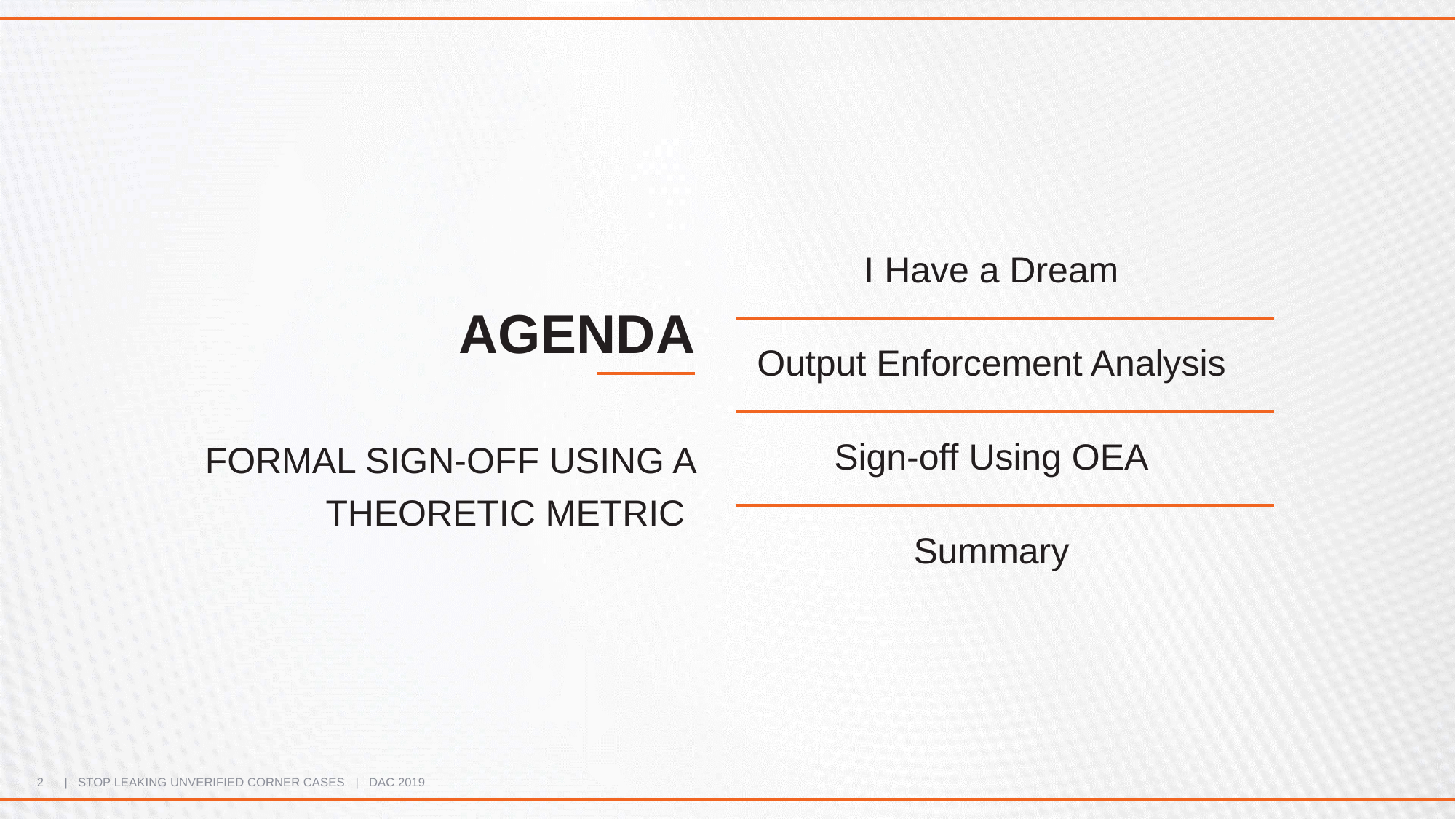

I Have a Dream
AGENDA
Output Enforcement Analysis
Formal Sign-off Using A Theoretic Metric
Sign-off Using OEA
Summary